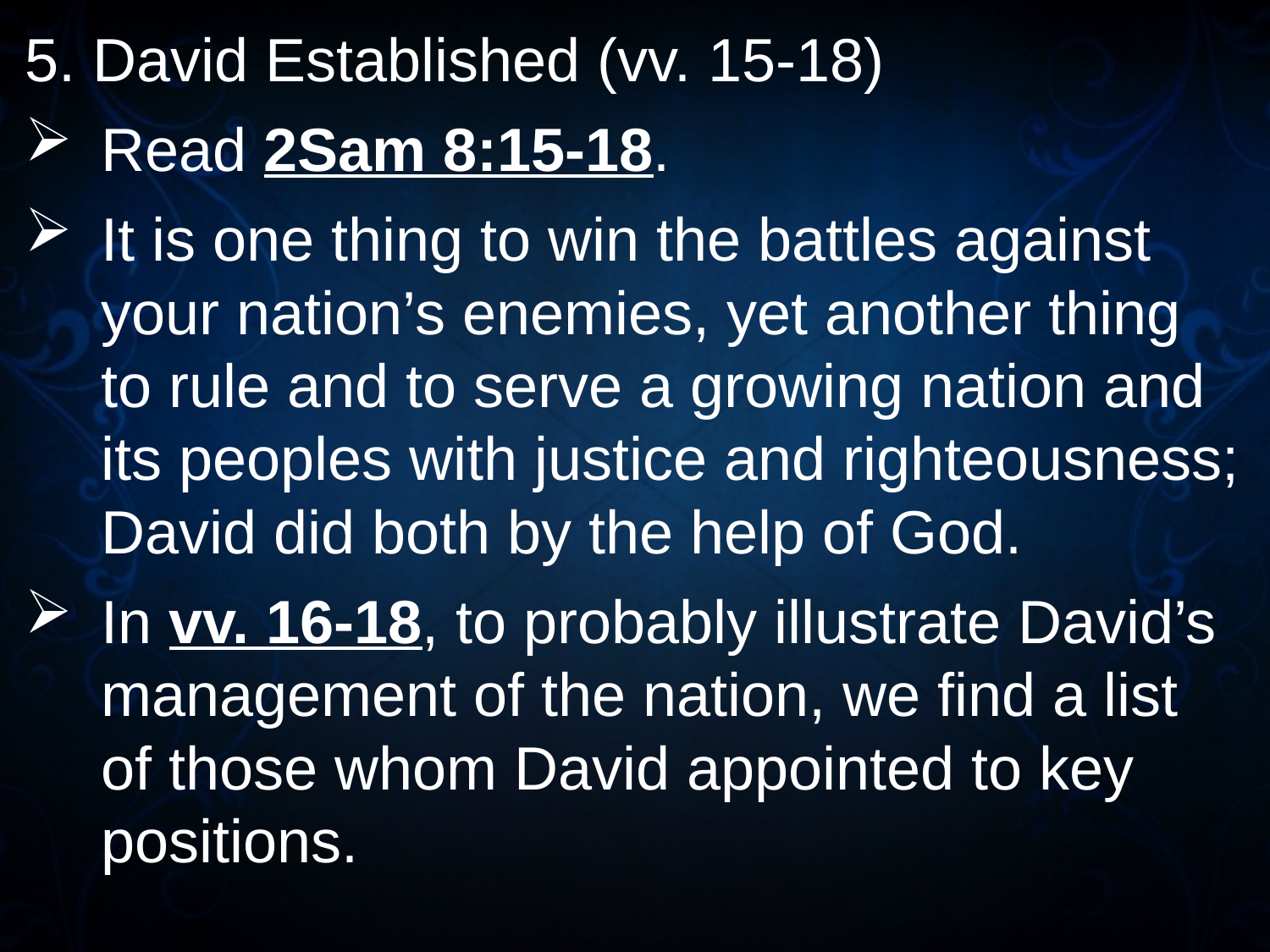

5. David Established (vv. 15-18)
Read 2Sam 8:15-18.
It is one thing to win the battles against your nation’s enemies, yet another thing to rule and to serve a growing nation and its peoples with justice and righteousness; David did both by the help of God.
In vv. 16-18, to probably illustrate David’s management of the nation, we find a list of those whom David appointed to key positions.